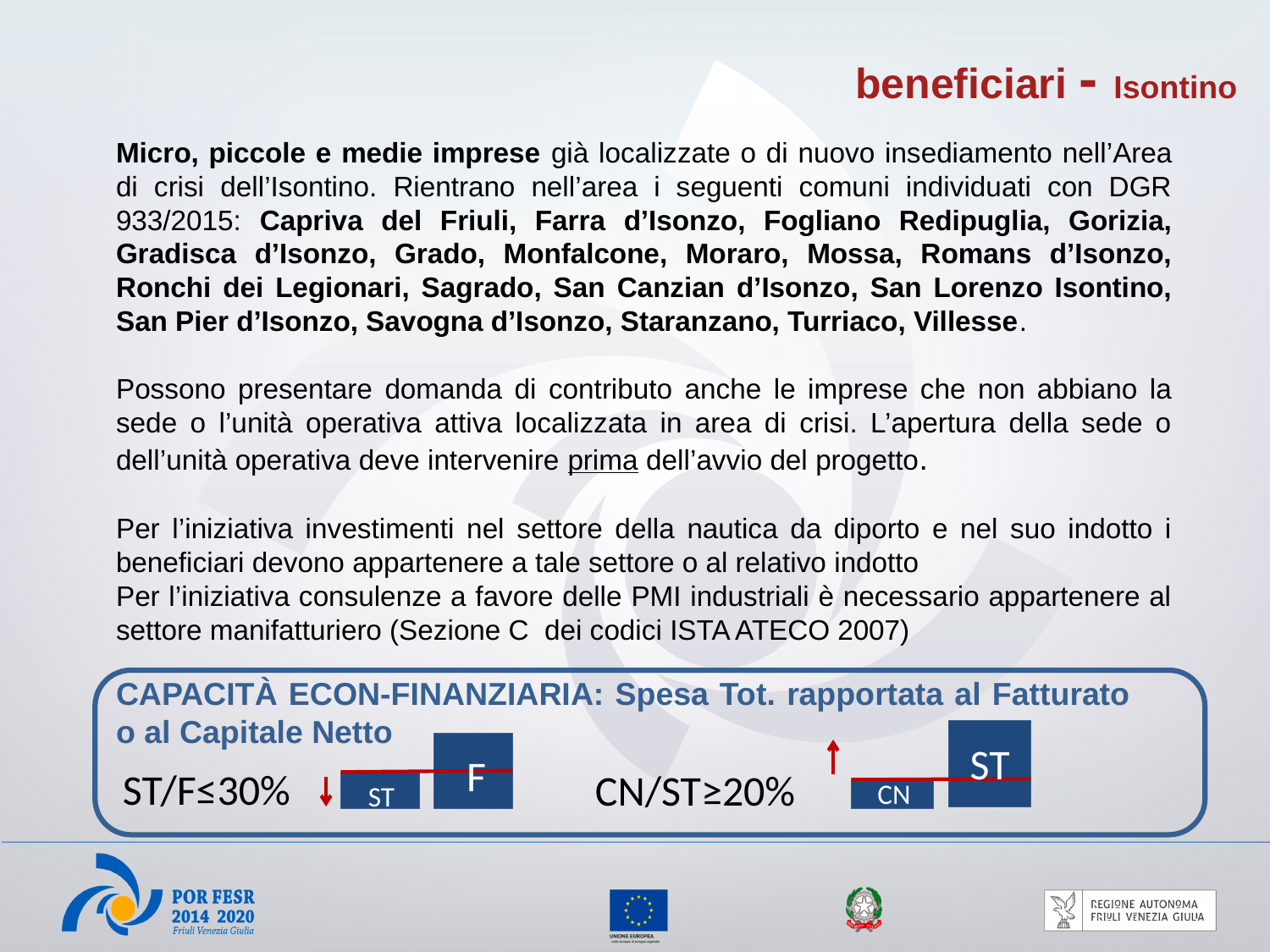

beneficiari - Isontino

Micro, piccole e medie imprese già localizzate o di nuovo insediamento nell’Area di crisi dell’Isontino. Rientrano nell’area i seguenti comuni individuati con DGR 933/2015: Capriva del Friuli, Farra d’Isonzo, Fogliano Redipuglia, Gorizia, Gradisca d’Isonzo, Grado, Monfalcone, Moraro, Mossa, Romans d’Isonzo, Ronchi dei Legionari, Sagrado, San Canzian d’Isonzo, San Lorenzo Isontino, San Pier d’Isonzo, Savogna d’Isonzo, Staranzano, Turriaco, Villesse.

Possono presentare domanda di contributo anche le imprese che non abbiano la sede o l’unità operativa attiva localizzata in area di crisi. L’apertura della sede o dell’unità operativa deve intervenire prima dell’avvio del progetto.

Per l’iniziativa investimenti nel settore della nautica da diporto e nel suo indotto i beneficiari devono appartenere a tale settore o al relativo indotto
Per l’iniziativa consulenze a favore delle PMI industriali è necessario appartenere al settore manifatturiero (Sezione C  dei codici ISTA ATECO 2007)

CAPACITÀ ECON-FINANZIARIA: Spesa Tot. rapportata al Fatturato o al Capitale Netto

ST
CN

F
ST

ST/F≤30%
CN/ST≥20%